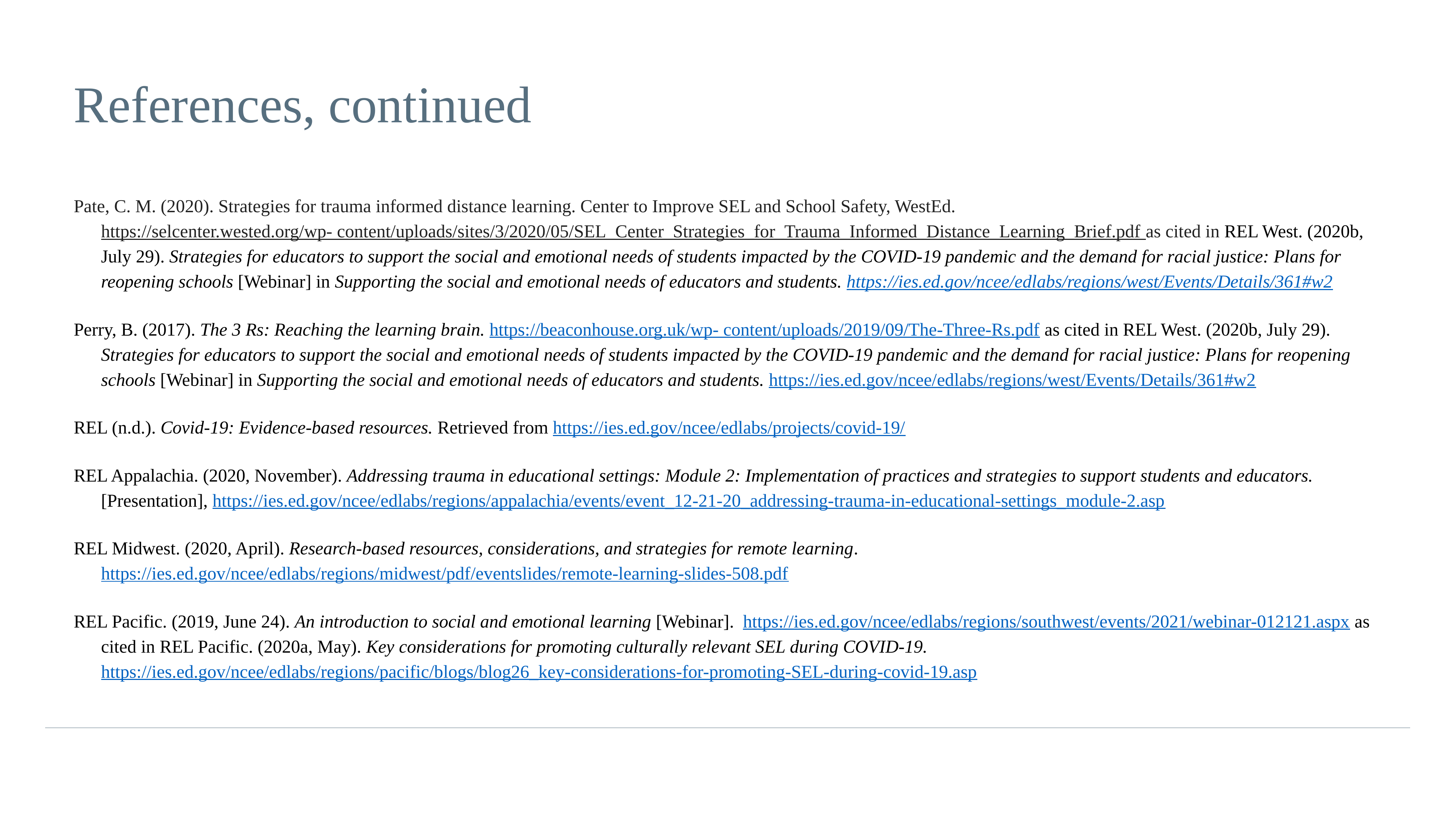

# References, continued-4
Pate, C. M. (2020). Strategies for trauma informed distance learning. Center to Improve SEL and School Safety, WestEd. https://selcenter.wested.org/wp- content/uploads/sites/3/2020/05/SEL_Center_Strategies_for_Trauma_Informed_Distance_Learning_Brief.pdf as cited in REL West. (2020b, July 29). Strategies for educators to support the social and emotional needs of students impacted by the COVID-19 pandemic and the demand for racial justice: Plans for reopening schools [Webinar] in Supporting the social and emotional needs of educators and students. https://ies.ed.gov/ncee/edlabs/regions/west/Events/Details/361#w2
Perry, B. (2017). The 3 Rs: Reaching the learning brain. https://beaconhouse.org.uk/wp- content/uploads/2019/09/The-Three-Rs.pdf as cited in REL West. (2020b, July 29). Strategies for educators to support the social and emotional needs of students impacted by the COVID-19 pandemic and the demand for racial justice: Plans for reopening schools [Webinar] in Supporting the social and emotional needs of educators and students. https://ies.ed.gov/ncee/edlabs/regions/west/Events/Details/361#w2
REL (n.d.). Covid-19: Evidence-based resources. Retrieved from https://ies.ed.gov/ncee/edlabs/projects/covid-19/
REL Appalachia. (2020, November). Addressing trauma in educational settings: Module 2: Implementation of practices and strategies to support students and educators. [Presentation], https://ies.ed.gov/ncee/edlabs/regions/appalachia/events/event_12-21-20_addressing-trauma-in-educational-settings_module-2.asp
REL Midwest. (2020, April). Research-based resources, considerations, and strategies for remote learning. https://ies.ed.gov/ncee/edlabs/regions/midwest/pdf/eventslides/remote-learning-slides-508.pdf
REL Pacific. (2019, June 24). An introduction to social and emotional learning [Webinar].  https://ies.ed.gov/ncee/edlabs/regions/southwest/events/2021/webinar-012121.aspx as cited in REL Pacific. (2020a, May). Key considerations for promoting culturally relevant SEL during COVID-19. https://ies.ed.gov/ncee/edlabs/regions/pacific/blogs/blog26_key-considerations-for-promoting-SEL-during-covid-19.asp